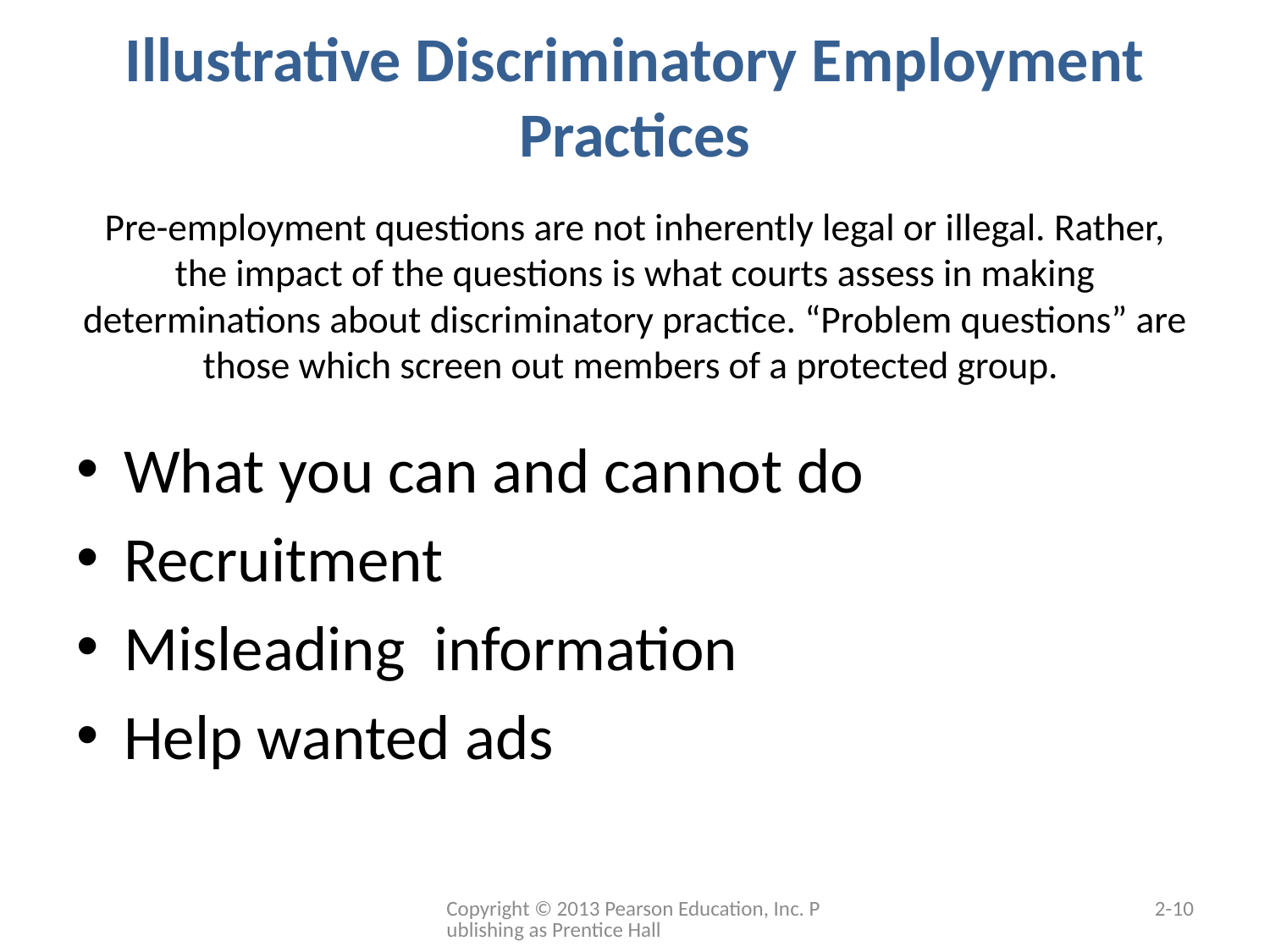

# Illustrative Discriminatory Employment Practices Pre-employment questions are not inherently legal or illegal. Rather, the impact of the questions is what courts assess in making determinations about discriminatory practice. “Problem questions” are those which screen out members of a protected group.
What you can and cannot do
Recruitment
Misleading  information
Help wanted ads

Copyright © 2013 Pearson Education, Inc. Publishing as Prentice Hall
2-10